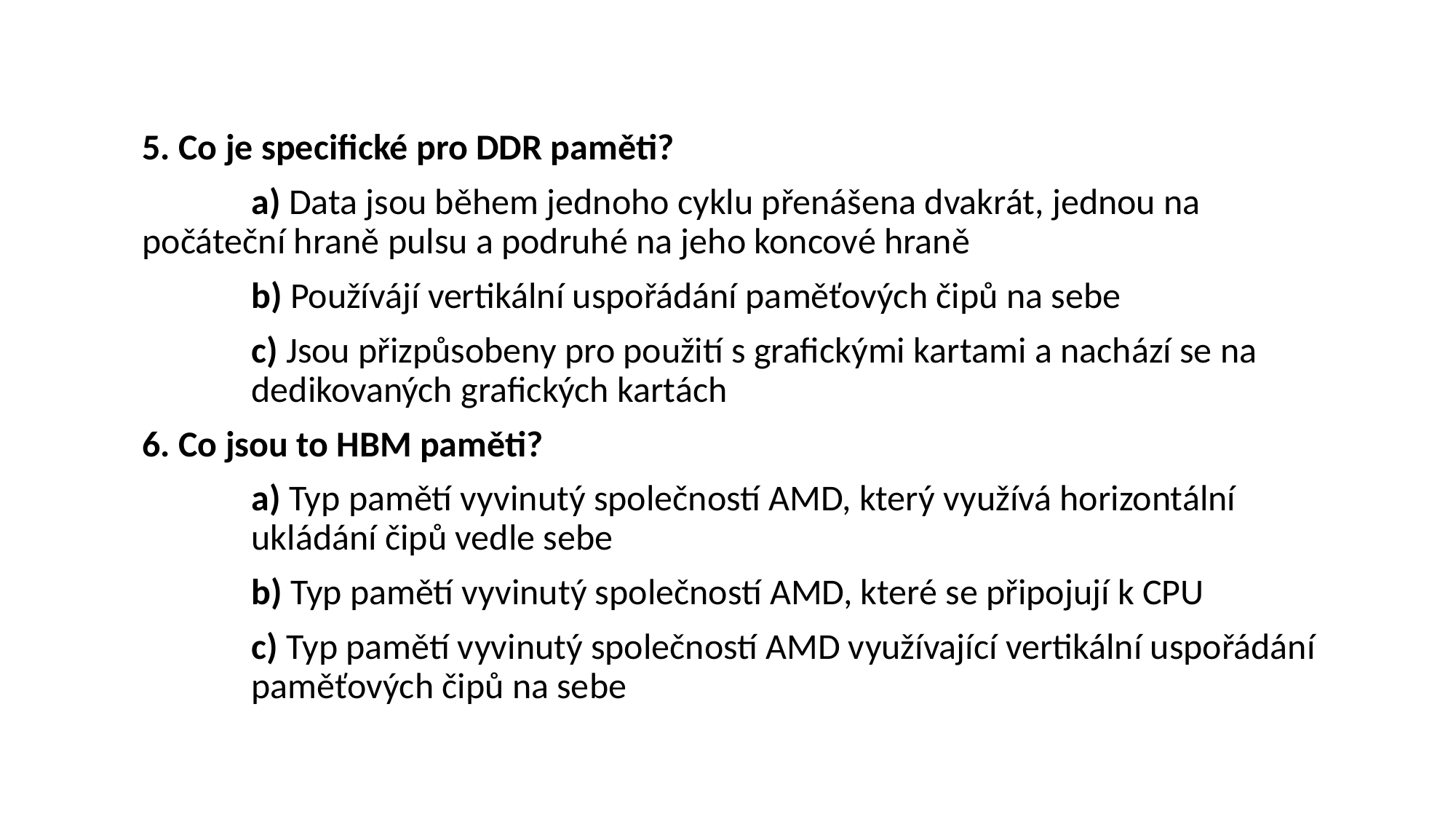

5. Co je specifické pro DDR paměti?
	a) Data jsou během jednoho cyklu přenášena dvakrát, jednou na 	počáteční hraně pulsu a podruhé na jeho koncové hraně
	b) Používájí vertikální uspořádání paměťových čipů na sebe
	c) Jsou přizpůsobeny pro použití s grafickými kartami a nachází se na 	dedikovaných grafických kartách
6. Co jsou to HBM paměti?
	a) Typ pamětí vyvinutý společností AMD, který využívá horizontální 	ukládání čipů vedle sebe
	b) Typ pamětí vyvinutý společností AMD, které se připojují k CPU
	c) Typ pamětí vyvinutý společností AMD využívající vertikální uspořádání 	paměťových čipů na sebe